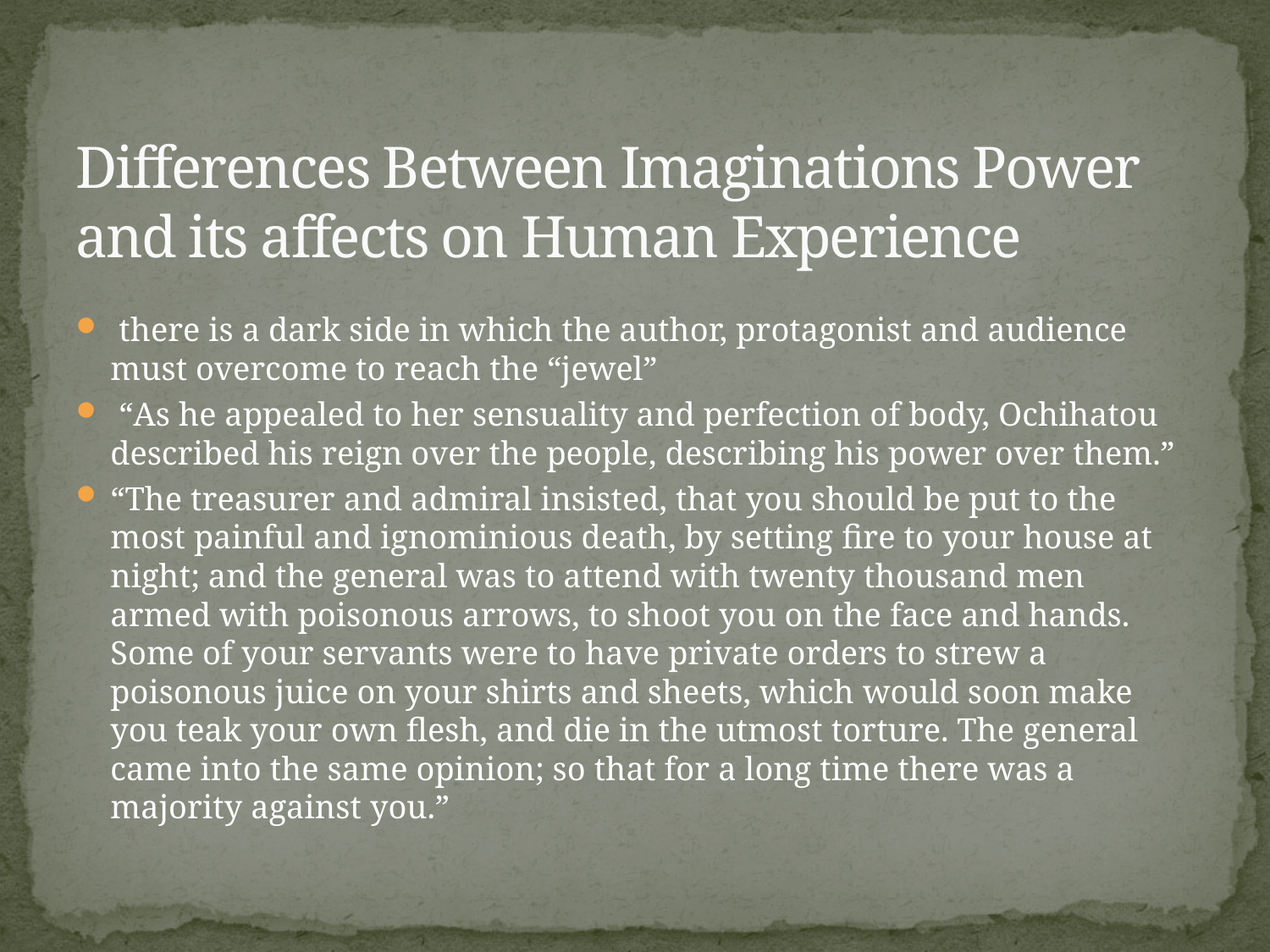

# Differences Between Imaginations Power and its affects on Human Experience

 there is a dark side in which the author, protagonist and audience must overcome to reach the “jewel”
 “As he appealed to her sensuality and perfection of body, Ochihatou described his reign over the people, describing his power over them.”
“The treasurer and admiral insisted, that you should be put to the most painful and ignominious death, by setting fire to your house at night; and the general was to attend with twenty thousand men armed with poisonous arrows, to shoot you on the face and hands. Some of your servants were to have private orders to strew a poisonous juice on your shirts and sheets, which would soon make you teak your own flesh, and die in the utmost torture. The general came into the same opinion; so that for a long time there was a majority against you.”